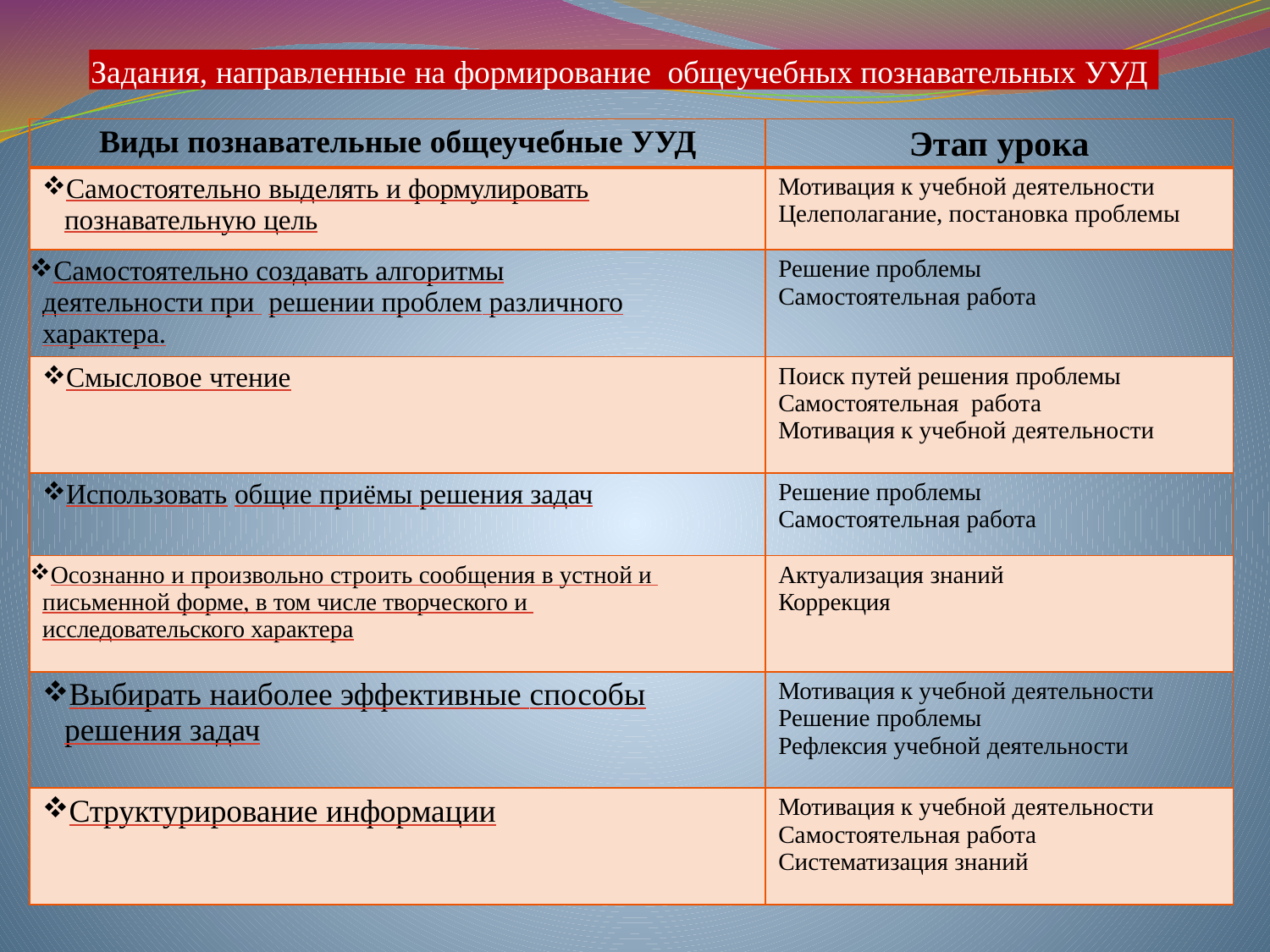

Задания, направленные на формирование общеучебных познавательных УУД
| Виды познавательные общеучебные УУД | Этап урока |
| --- | --- |
| Самостоятельно выделять и формулировать познавательную цель | Мотивация к учебной деятельности Целеполагание, постановка проблемы |
| Самостоятельно создавать алгоритмы деятельности при решении проблем различного характера. | Решение проблемы Самостоятельная работа |
| Смысловое чтение | Поиск путей решения проблемы Самостоятельная работа Мотивация к учебной деятельности |
| Использовать общие приёмы решения задач | Решение проблемы Самостоятельная работа |
| Осознанно и произвольно строить сообщения в устной и письменной форме, в том числе творческого и исследовательского характера | Актуализация знаний Коррекция |
| Выбирать наиболее эффективные способы решения задач | Мотивация к учебной деятельности Решение проблемы Рефлексия учебной деятельности |
| Структурирование информации | Мотивация к учебной деятельности Самостоятельная работа Систематизация знаний |